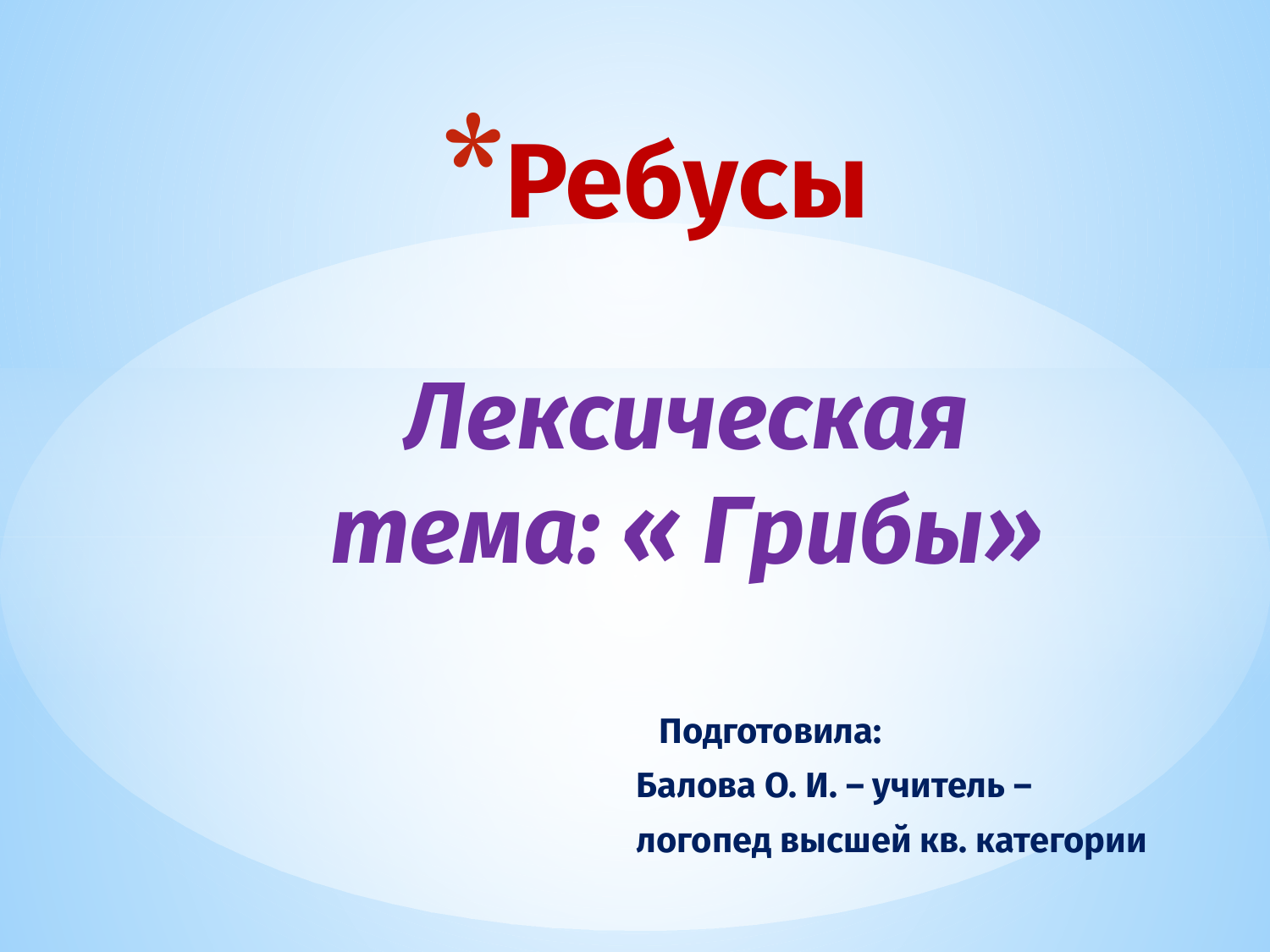

# Ребусы Лексическая тема: « Грибы»
                           Подготовила:
                           Балова О. И. – учитель –
                           логопед высшей кв. категории